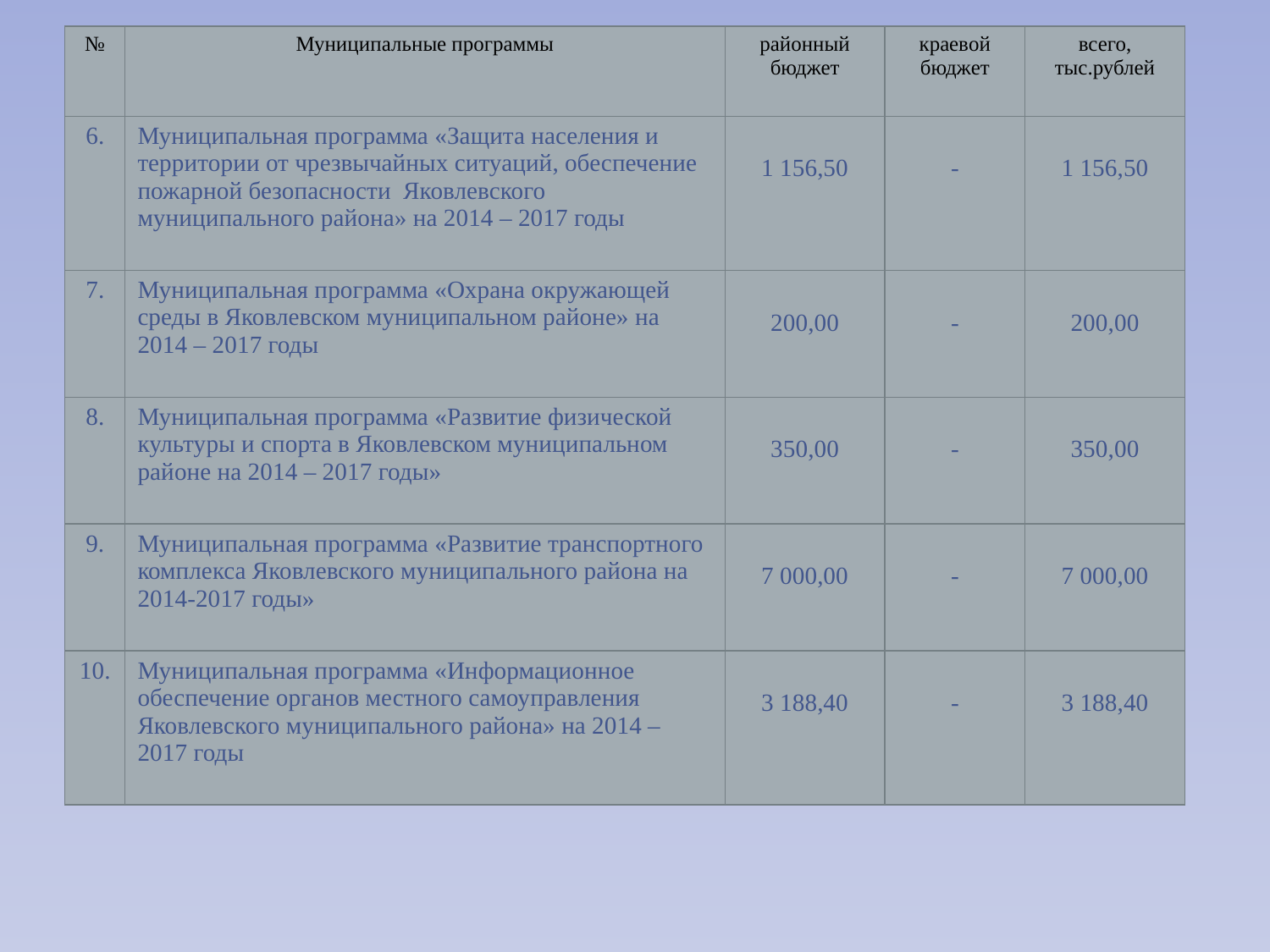

| № | Муниципальные программы | районный бюджет | краевой бюджет | всего, тыс.рублей |
| --- | --- | --- | --- | --- |
| 6. | Муниципальная программа «Защита населения и территории от чрезвычайных ситуаций, обеспечение пожарной безопасности Яковлевского муниципального района» на 2014 – 2017 годы | 1 156,50 | - | 1 156,50 |
| 7. | Муниципальная программа «Охрана окружающей среды в Яковлевском муниципальном районе» на 2014 – 2017 годы | 200,00 | - | 200,00 |
| 8. | Муниципальная программа «Развитие физической культуры и спорта в Яковлевском муниципальном районе на 2014 – 2017 годы» | 350,00 | - | 350,00 |
| 9. | Муниципальная программа «Развитие транспортного комплекса Яковлевского муниципального района на 2014-2017 годы» | 7 000,00 | - | 7 000,00 |
| 10. | Муниципальная программа «Информационное обеспечение органов местного самоуправления Яковлевского муниципального района» на 2014 – 2017 годы | 3 188,40 | - | 3 188,40 |
#